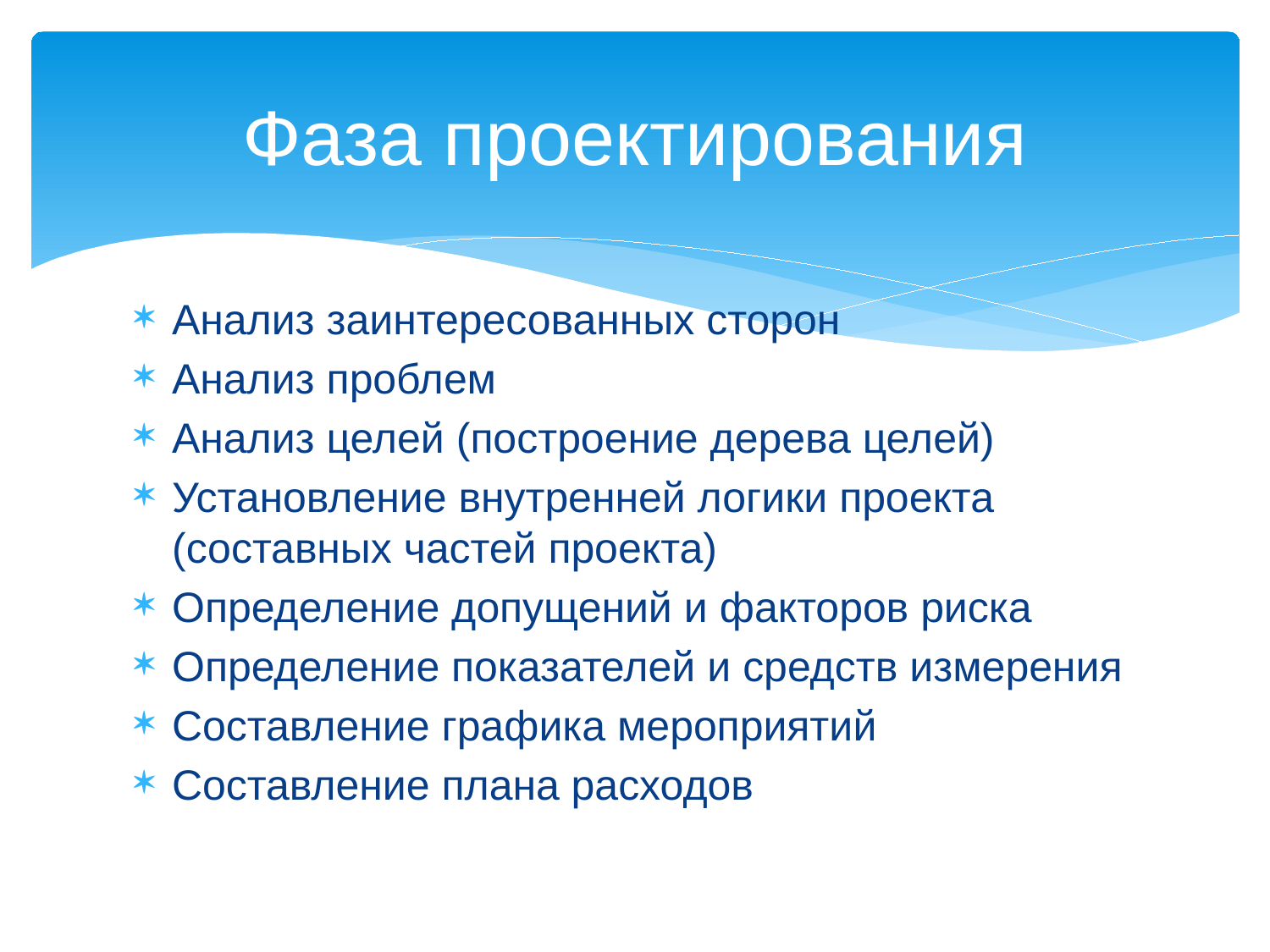

# Фаза проектирования
Анализ заинтересованных сторон
Анализ проблем
Анализ целей (построение дерева целей)
Установление внутренней логики проекта (составных частей проекта)
Определение допущений и факторов риска
Определение показателей и средств измерения
Составление графика мероприятий
Составление плана расходов